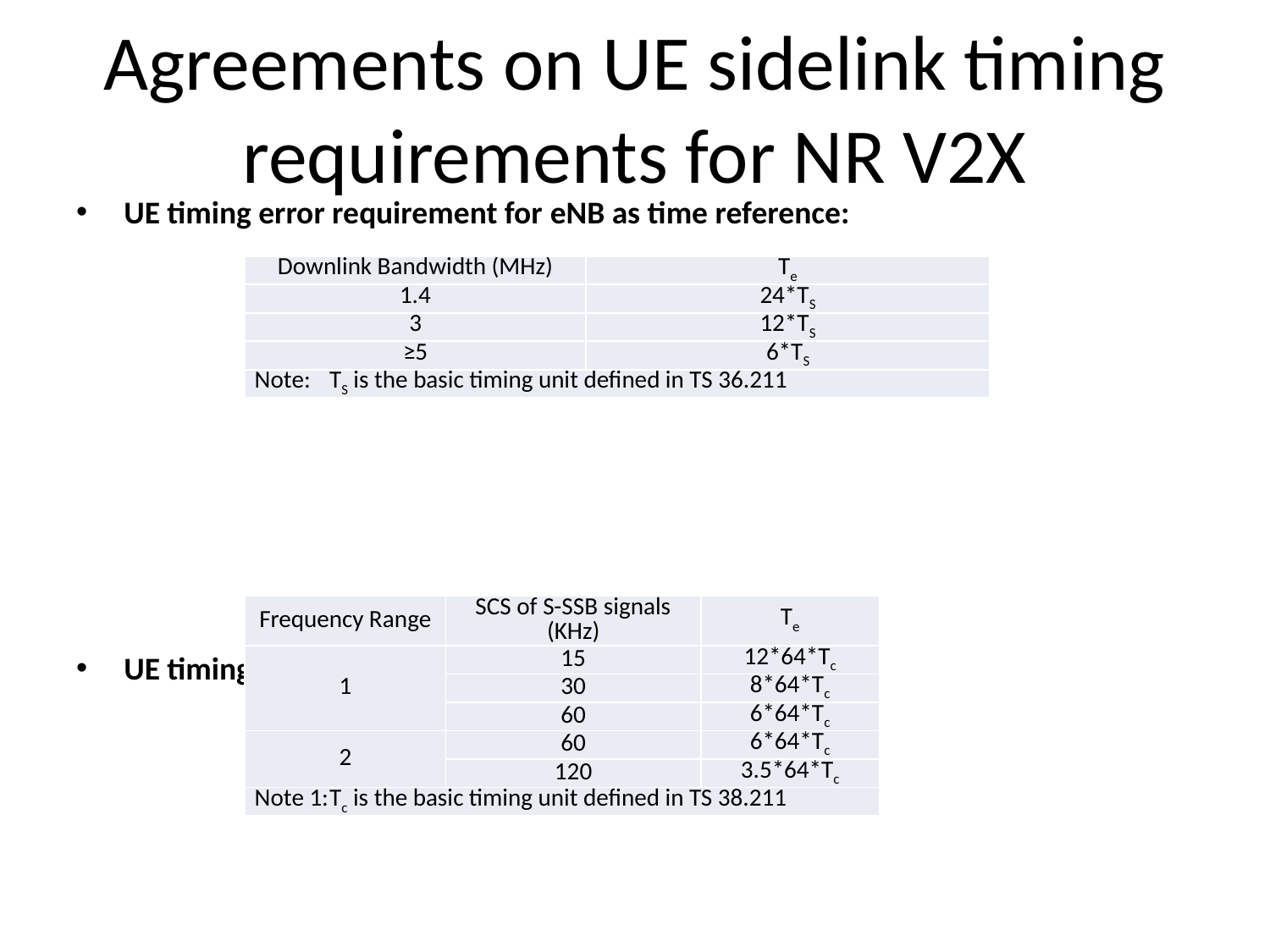

# Agreements on UE sidelink timing requirements for NR V2X
UE timing error requirement for eNB as time reference:

UE timing error requirement for NR UE as time reference:

| Downlink Bandwidth (MHz) | Te |
| --- | --- |
| 1.4 | 24\*TS |
| 3 | 12\*TS |
| ≥5 | 6\*TS |
| Note: TS is the basic timing unit defined in TS 36.211 |  |
| Frequency Range | SCS of S-SSB signals (KHz) | Te |
| --- | --- | --- |
| 1 | 15 | 12\*64\*Tc |
|  | 30 | 8\*64\*Tc |
|  | 60 | 6\*64\*Tc |
| 2 | 60 | 6\*64\*Tc |
|  | 120 | 3.5\*64\*Tc |
| Note 1: Tc is the basic timing unit defined in TS 38.211 |  |  |